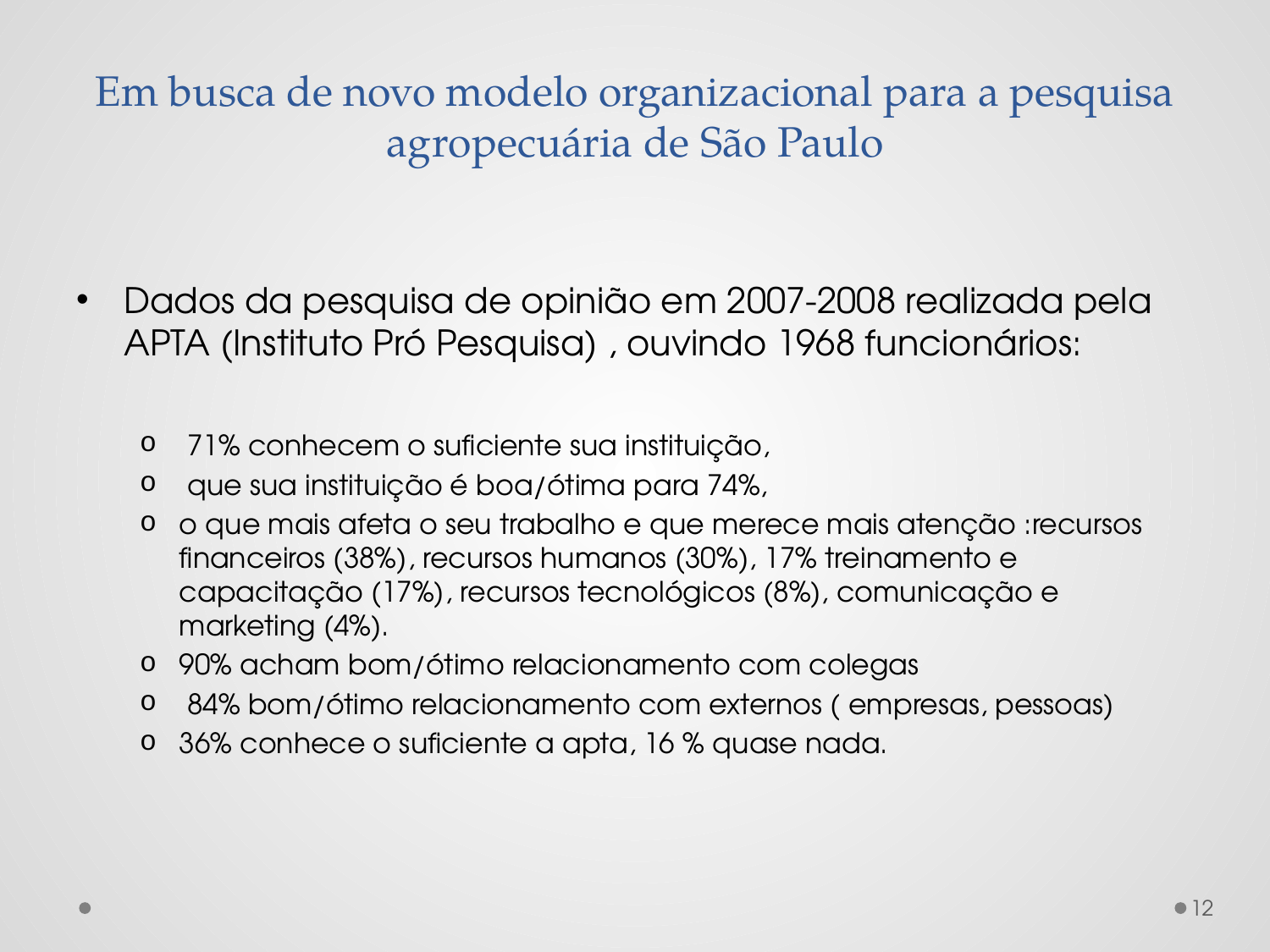

# Em busca de novo modelo organizacional para a pesquisa agropecuária de São Paulo

Dados da pesquisa de opinião em 2007-2008 realizada pela APTA (Instituto Pró Pesquisa) , ouvindo 1968 funcionários:

 71% conhecem o suficiente sua instituição,
 que sua instituição é boa/ótima para 74%,
o que mais afeta o seu trabalho e que merece mais atenção :recursos financeiros (38%), recursos humanos (30%), 17% treinamento e capacitação (17%), recursos tecnológicos (8%), comunicação e marketing (4%).
90% acham bom/ótimo relacionamento com colegas
 84% bom/ótimo relacionamento com externos ( empresas, pessoas)
36% conhece o suficiente a apta, 16 % quase nada.

12